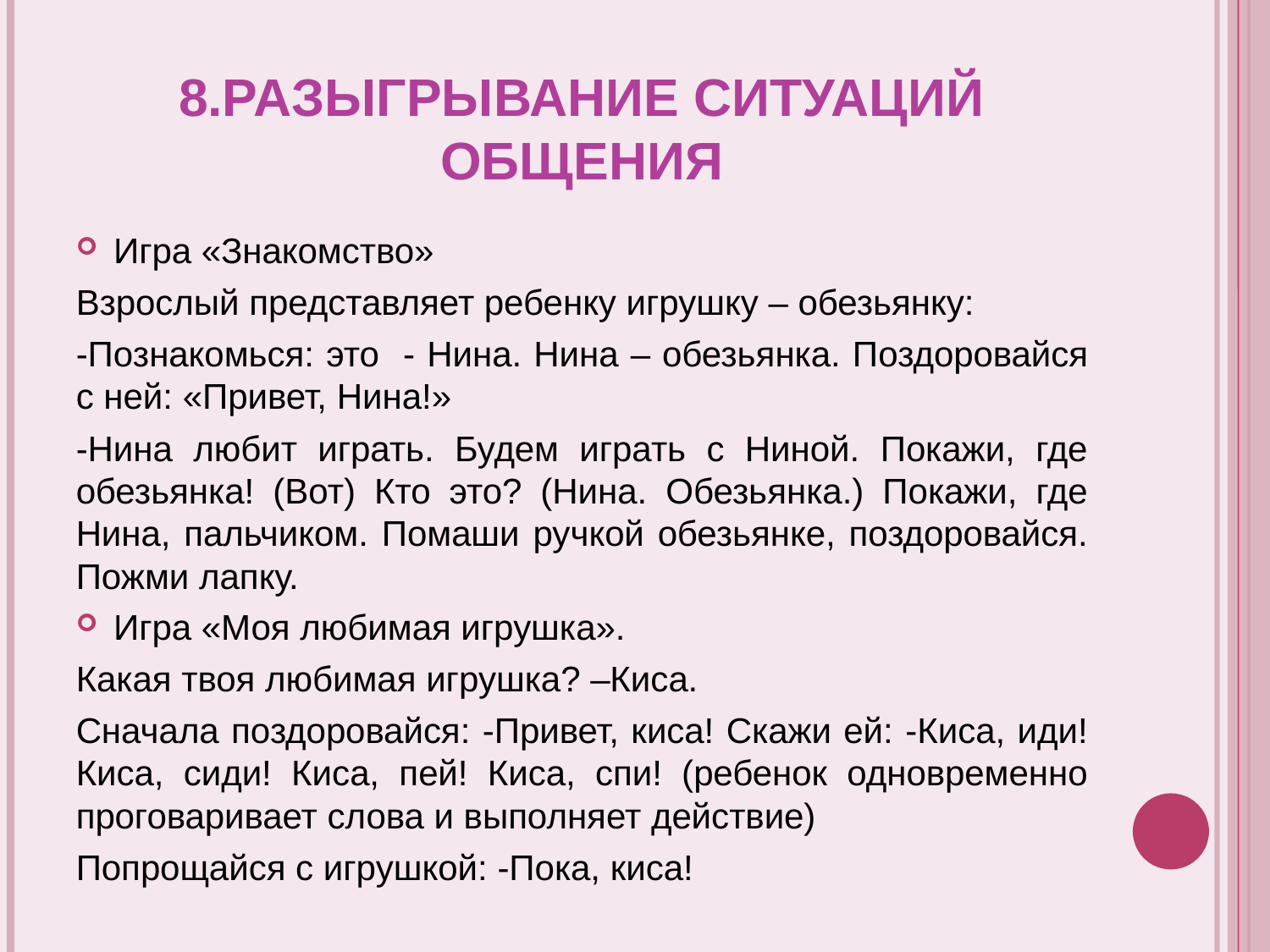

# 8.Разыгрывание ситуаций общения
Игра «Знакомство»
Взрослый представляет ребенку игрушку – обезьянку:
-Познакомься: это  - Нина. Нина – обезьянка. Поздоровайся с ней: «Привет, Нина!»
-Нина любит играть. Будем играть с Ниной. Покажи, где обезьянка! (Вот) Кто это? (Нина. Обезьянка.) Покажи, где Нина, пальчиком. Помаши ручкой обезьянке, поздоровайся. Пожми лапку.
Игра «Моя любимая игрушка».
Какая твоя любимая игрушка? –Киса.
Сначала поздоровайся: -Привет, киса! Скажи ей: -Киса, иди! Киса, сиди! Киса, пей! Киса, спи! (ребенок одновременно проговаривает слова и выполняет действие)
Попрощайся с игрушкой: -Пока, киса!